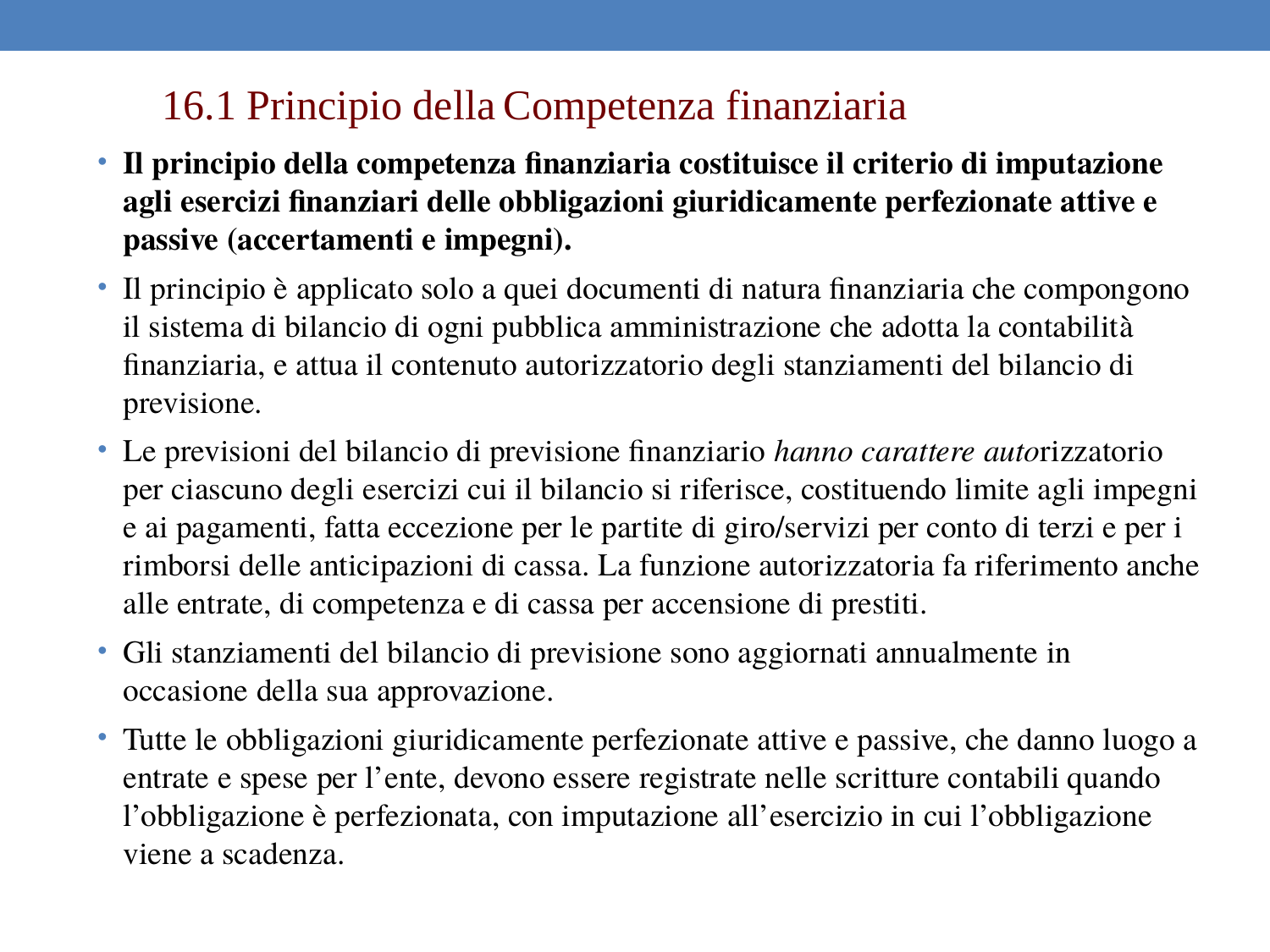

16.1 Principio della Competenza finanziaria

Il principio della competenza finanziaria costituisce il criterio di imputazione agli esercizi finanziari delle obbligazioni giuridicamente perfezionate attive e passive (accertamenti e impegni).
Il principio è applicato solo a quei documenti di natura finanziaria che compongono il sistema di bilancio di ogni pubblica amministrazione che adotta la contabilità̀ finanziaria, e attua il contenuto autorizzatorio degli stanziamenti del bilancio di previsione.
Le previsioni del bilancio di previsione finanziario hanno carattere autorizzatorio per ciascuno degli esercizi cui il bilancio si riferisce, costituendo limite agli impegni e ai pagamenti, fatta eccezione per le partite di giro/servizi per conto di terzi e per i rimborsi delle anticipazioni di cassa. La funzione autorizzatoria fa riferimento anche alle entrate, di competenza e di cassa per accensione di prestiti.
Gli stanziamenti del bilancio di previsione sono aggiornati annualmente in occasione della sua approvazione.
Tutte le obbligazioni giuridicamente perfezionate attive e passive, che danno luogo a entrate e spese per l’ente, devono essere registrate nelle scritture contabili quando l’obbligazione è perfezionata, con imputazione all’esercizio in cui l’obbligazione viene a scadenza.